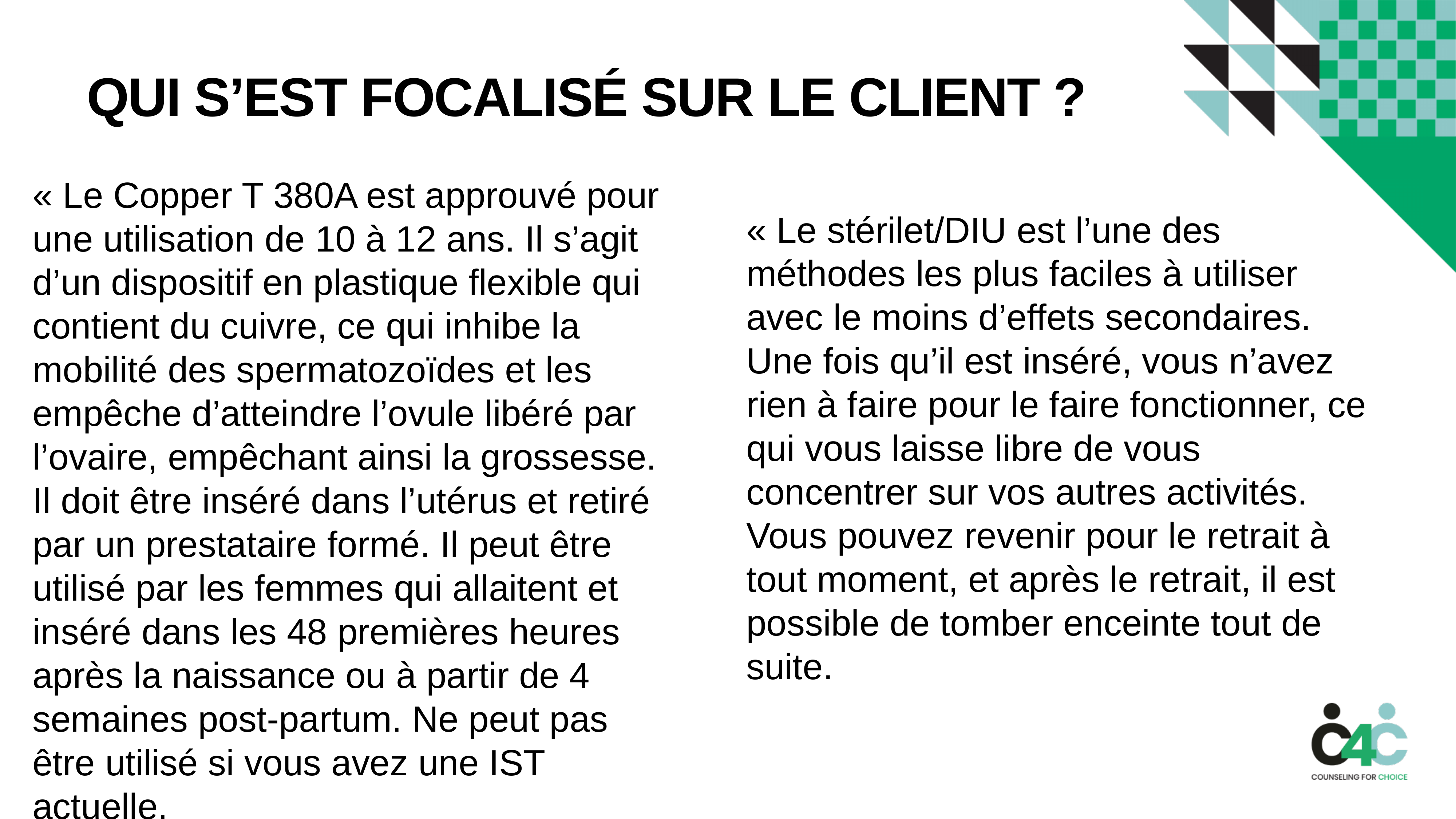

# Qui s’est FOCALISé sur le client ?
« Le Copper T 380A est approuvé pour une utilisation de 10 à 12 ans. Il s’agit d’un dispositif en plastique flexible qui contient du cuivre, ce qui inhibe la mobilité des spermatozoïdes et les empêche d’atteindre l’ovule libéré par l’ovaire, empêchant ainsi la grossesse. Il doit être inséré dans l’utérus et retiré par un prestataire formé. Il peut être utilisé par les femmes qui allaitent et inséré dans les 48 premières heures après la naissance ou à partir de 4 semaines post-partum. Ne peut pas être utilisé si vous avez une IST actuelle.
« Le stérilet/DIU est l’une des méthodes les plus faciles à utiliser avec le moins d’effets secondaires. Une fois qu’il est inséré, vous n’avez rien à faire pour le faire fonctionner, ce qui vous laisse libre de vous concentrer sur vos autres activités. Vous pouvez revenir pour le retrait à tout moment, et après le retrait, il est possible de tomber enceinte tout de suite.